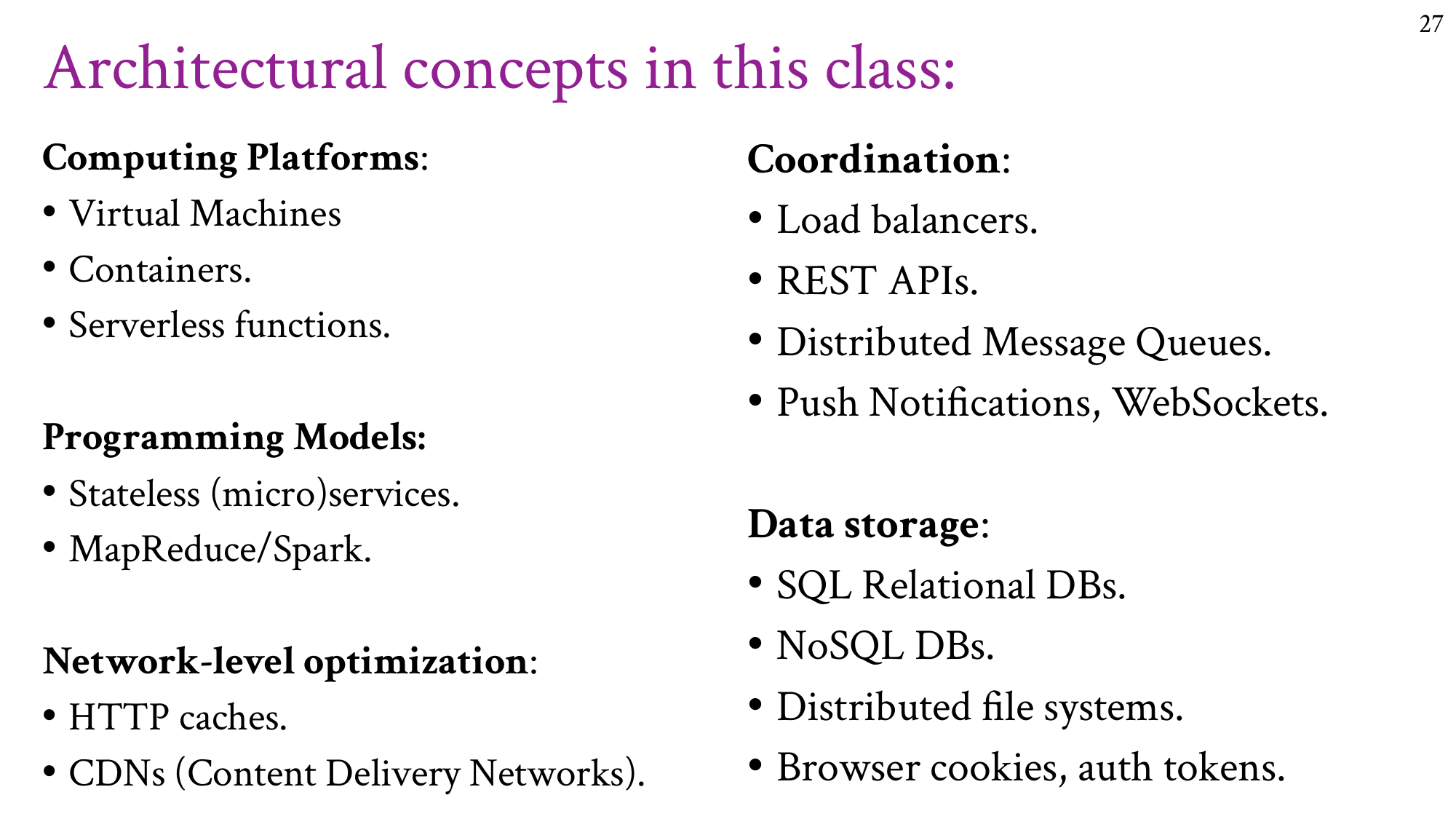

# Architectural concepts in this class:
Computing Platforms:
Virtual Machines
Containers.
Serverless functions.

Programming Models:
Stateless (micro)services.
MapReduce/Spark.

Network-level optimization:
HTTP caches.
CDNs (Content Delivery Networks).
Coordination:
Load balancers.
REST APIs.
Distributed Message Queues.
Push Notifications, WebSockets.

Data storage:
SQL Relational DBs.
NoSQL DBs.
Distributed file systems.
Browser cookies, auth tokens.